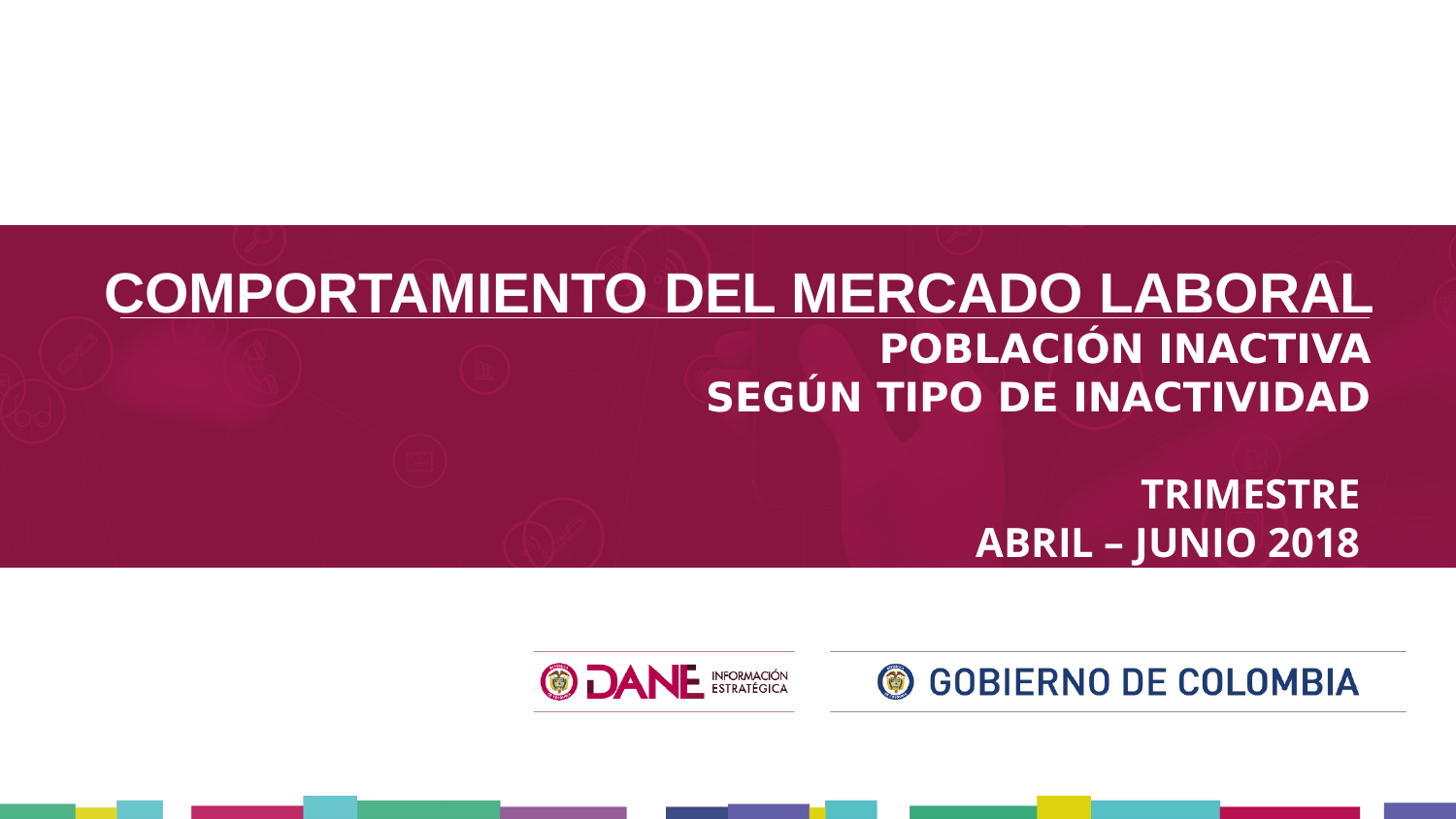

COMPORTAMIENTO DEL MERCADO LABORAL
POBLACIÓN INACTIVA
SEGÚN TIPO DE INACTIVIDAD

TRIMESTRE
ABRIL – JUNIO 2018